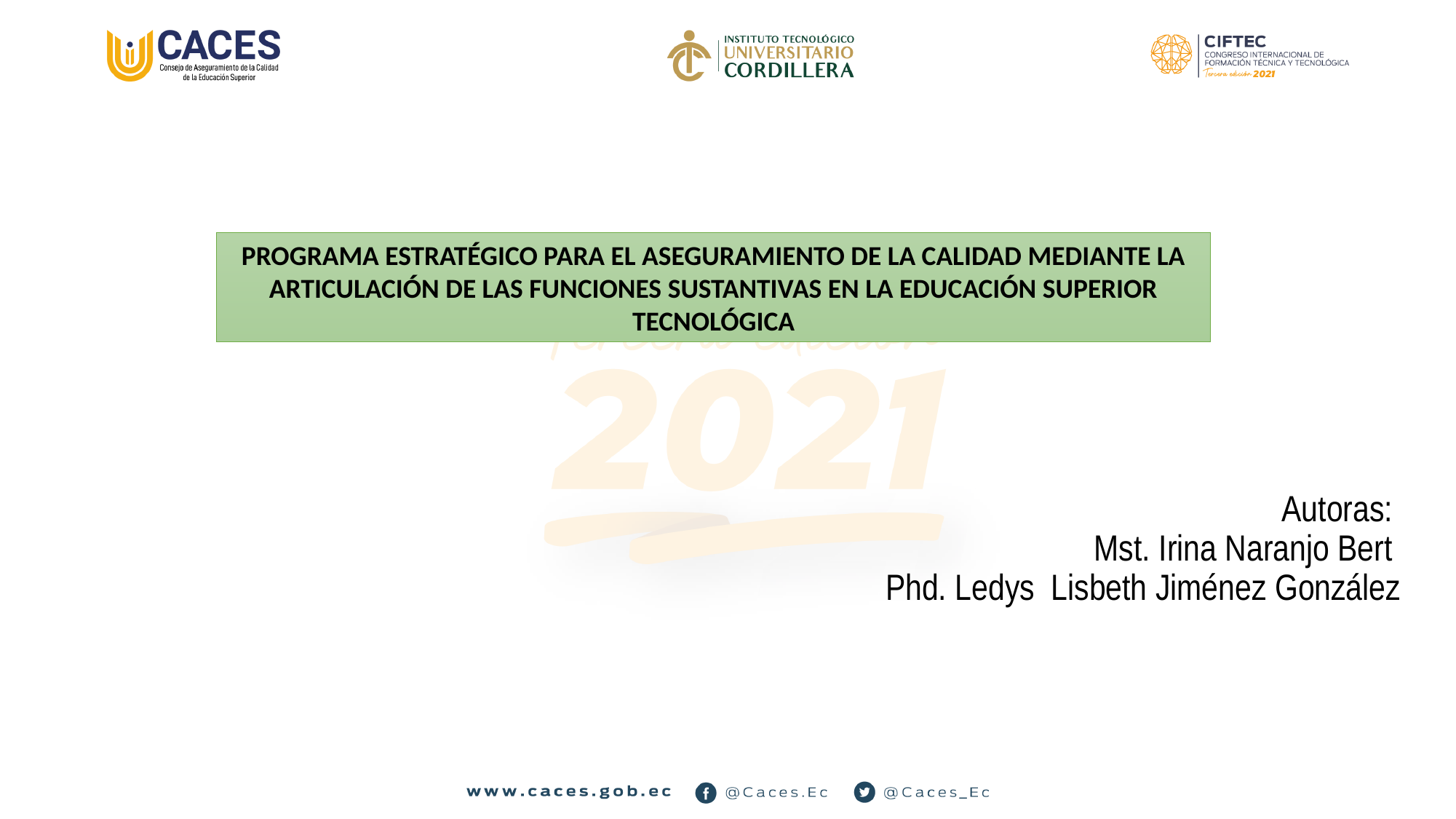

PROGRAMA ESTRATÉGICO PARA EL ASEGURAMIENTO DE LA CALIDAD MEDIANTE LA ARTICULACIÓN DE LAS FUNCIONES SUSTANTIVAS EN LA EDUCACIÓN SUPERIOR TECNOLÓGICA

Autoras:
Mst. Irina Naranjo Bert
                Phd. Ledys  Lisbeth Jiménez González